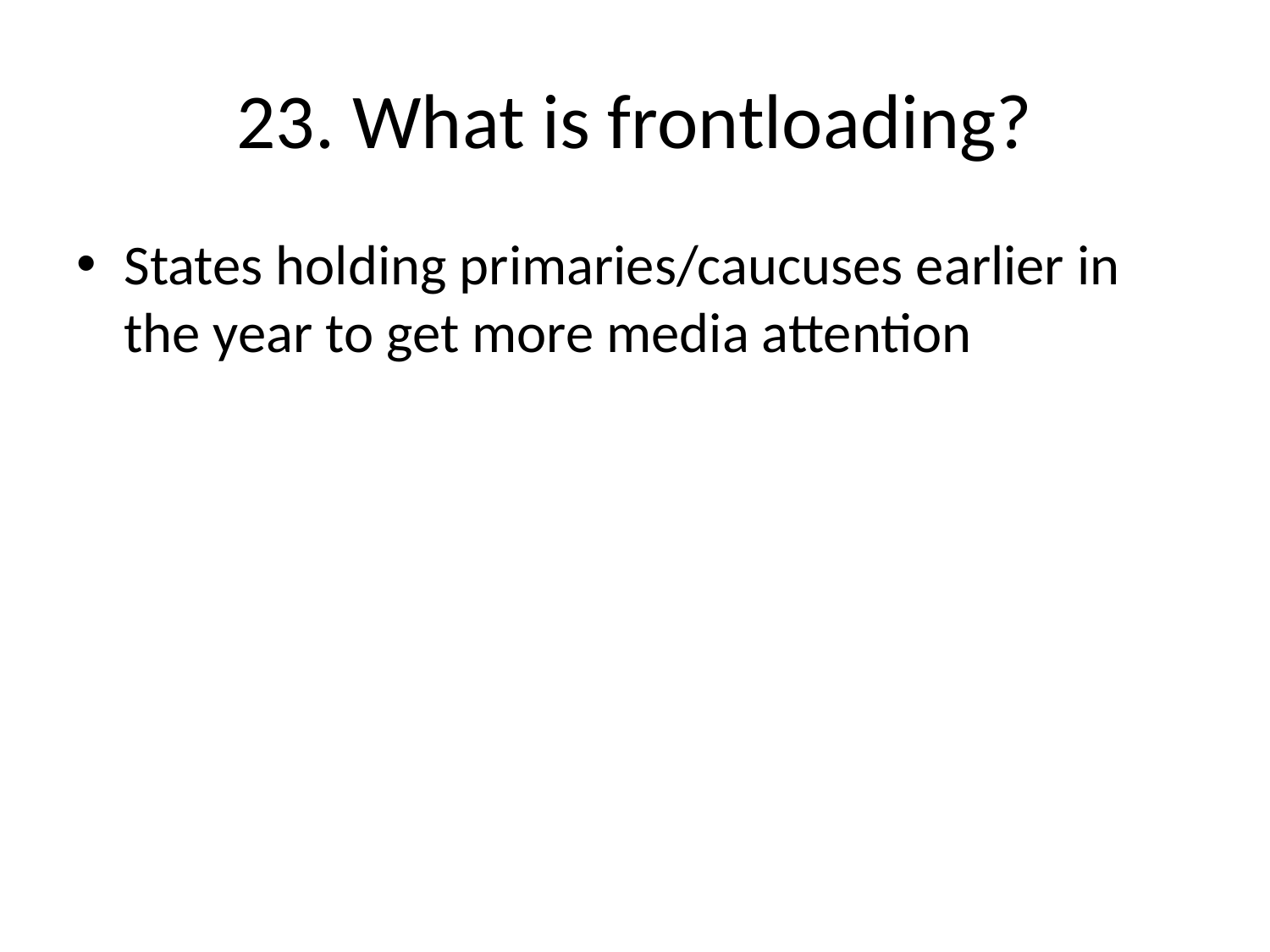

# 23. What is frontloading?
States holding primaries/caucuses earlier in the year to get more media attention